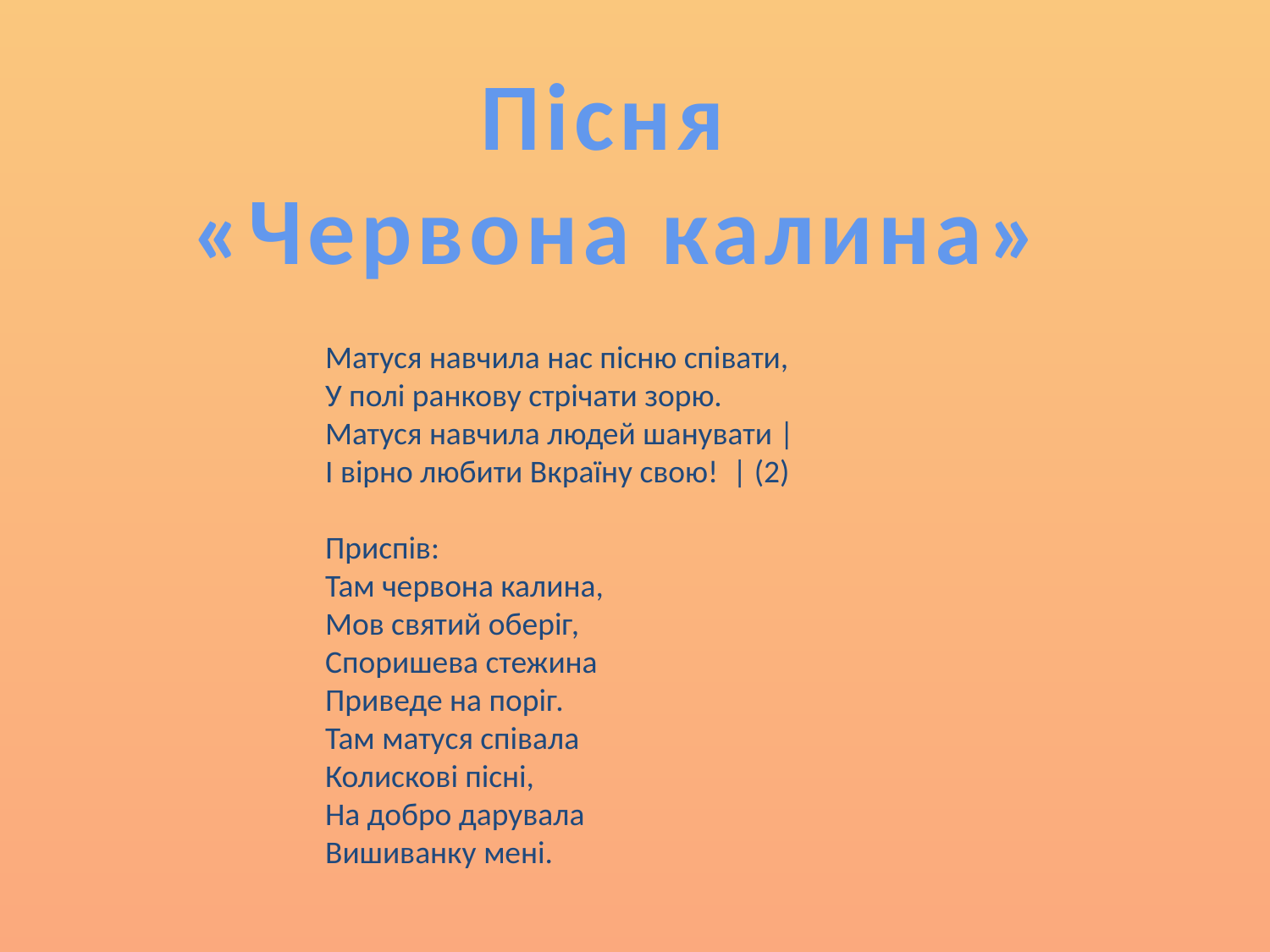

Пісня
 «Червона калина»

Матуся навчила нас пісню співати,
У полі ранкову стрічати зорю.
Матуся навчила людей шанувати |
І вірно любити Вкраїну свою!  | (2)

Приспів:
Там червона калина,
Мов святий оберіг,
Споришева стежина
Приведе на поріг.
Там матуся співала
Колискові пісні,
На добро дарувала
Вишиванку мені.